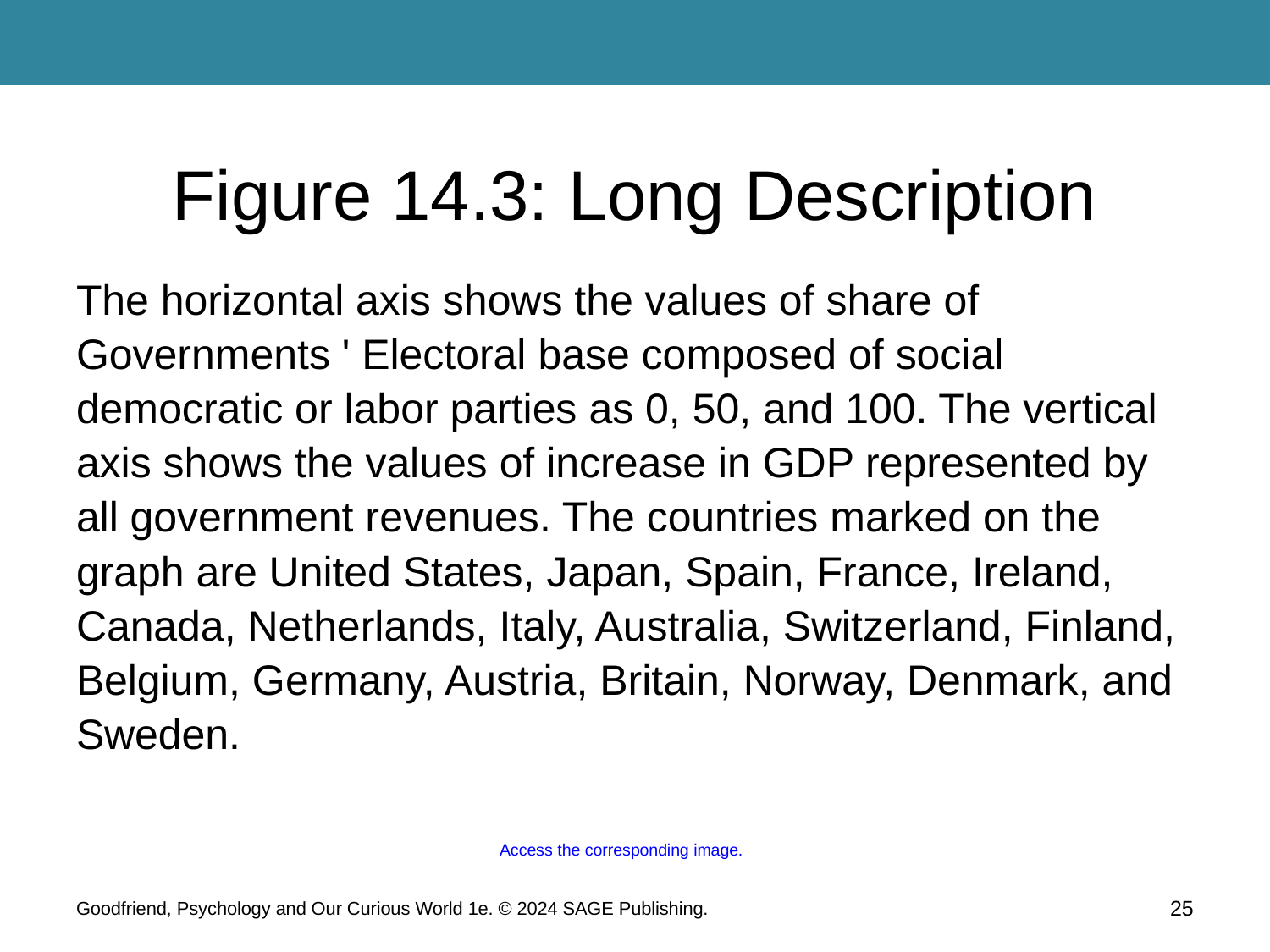

# Figure 14.3: Long Description
The horizontal axis shows the values of share of Governments ' Electoral base composed of social democratic or labor parties as 0, 50, and 100. The vertical axis shows the values of increase in GDP represented by all government revenues. The countries marked on the graph are United States, Japan, Spain, France, Ireland, Canada, Netherlands, Italy, Australia, Switzerland, Finland, Belgium, Germany, Austria, Britain, Norway, Denmark, and Sweden.
Access the corresponding image.
25
Goodfriend, Psychology and Our Curious World 1e. © 2024 SAGE Publishing.